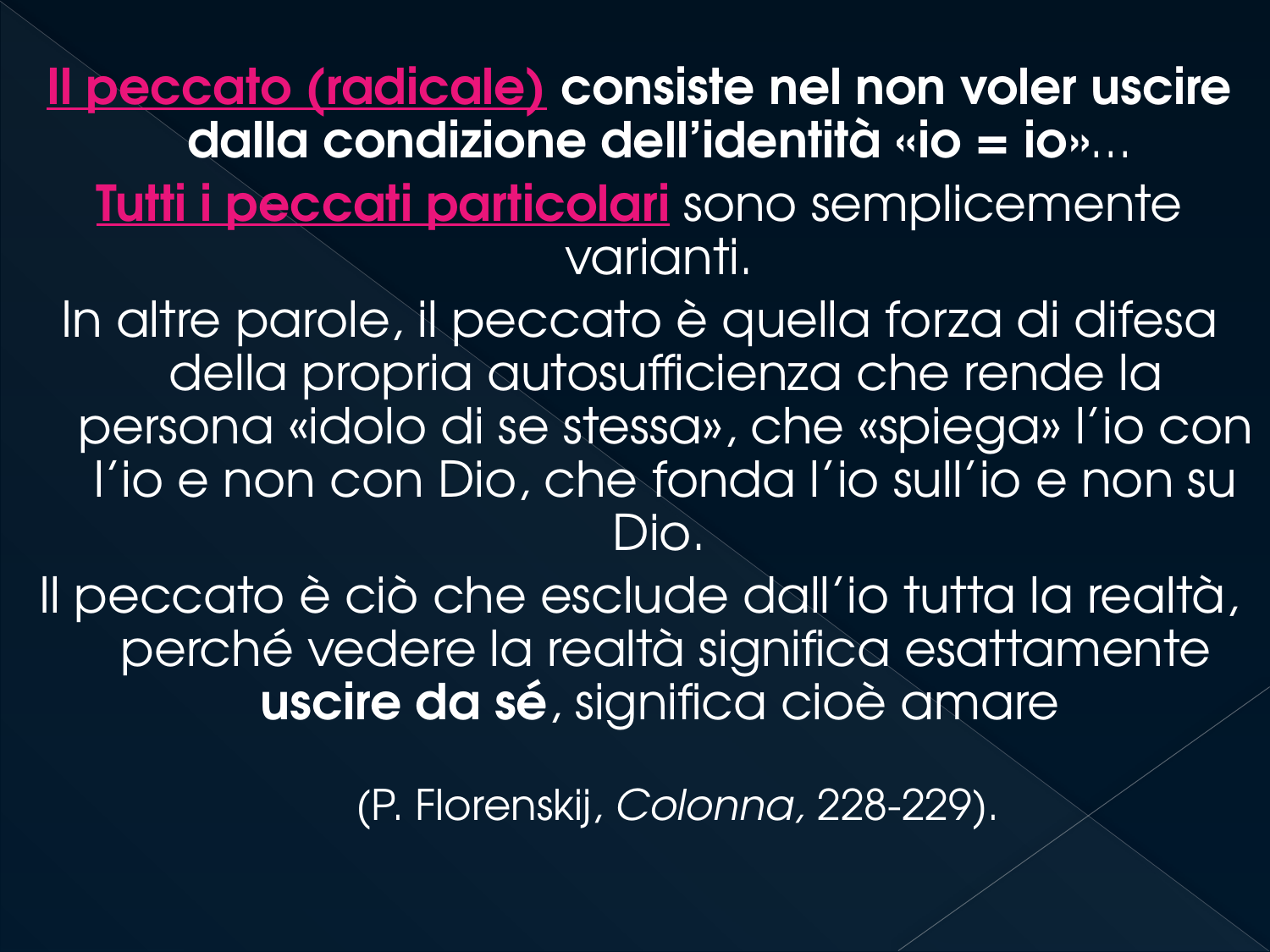

Il peccato (radicale) consiste nel non voler uscire dalla condizione dell’identità «io = io»…
Tutti i peccati particolari sono semplicemente varianti.
In altre parole, il peccato è quella forza di difesa della propria autosufficienza che rende la persona «idolo di se stessa», che «spiega» l’io con l’io e non con Dio, che fonda l’io sull’io e non su Dio.
Il peccato è ciò che esclude dall’io tutta la realtà, perché vedere la realtà significa esattamente uscire da sé, significa cioè amare
  (P. Florenskij, Colonna, 228-229).